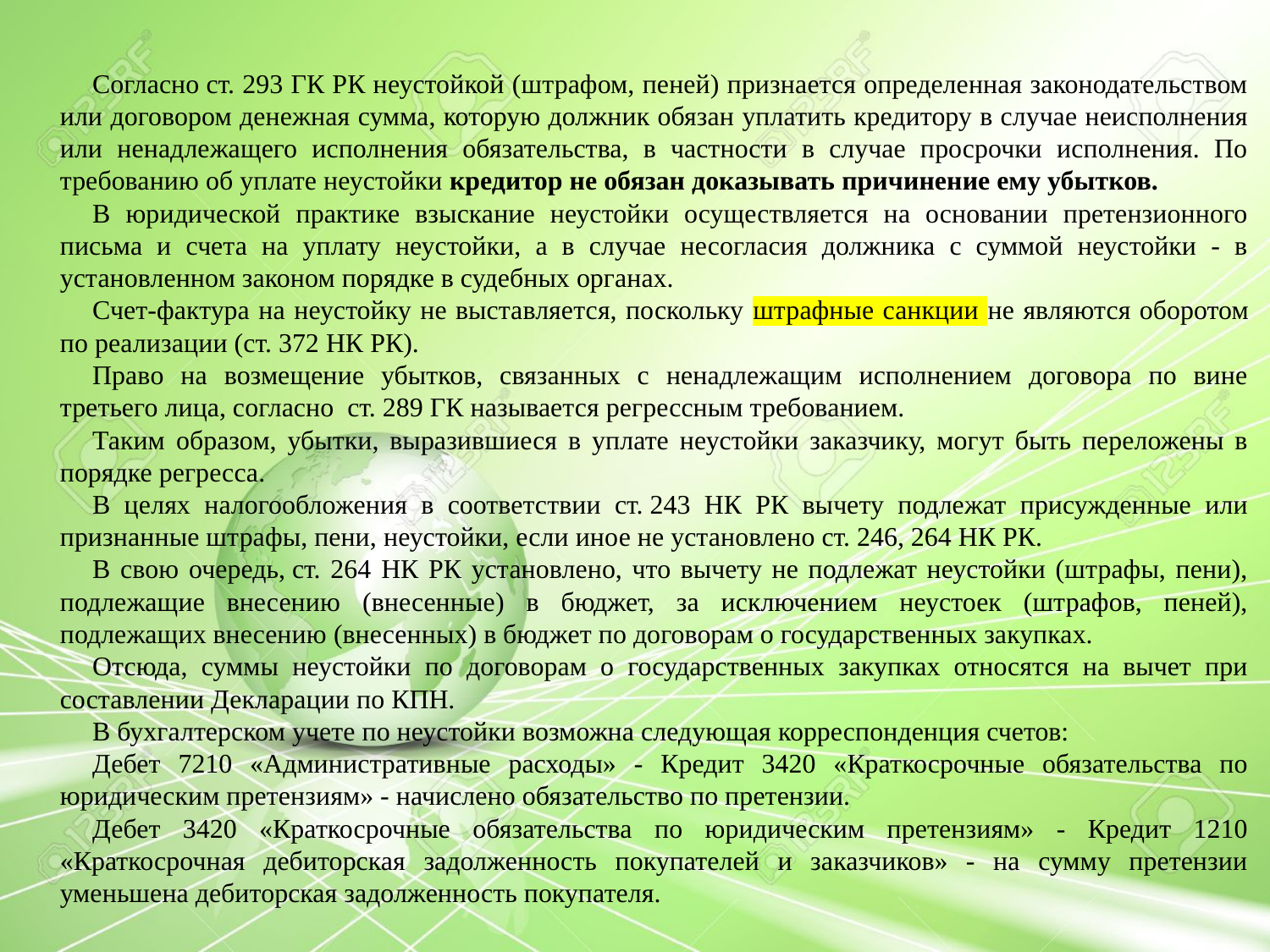

Согласно ст. 293 ГК РК неустойкой (штрафом, пеней) признается определенная законодательством или договором денежная сумма, которую должник обязан уплатить кредитору в случае неисполнения или ненадлежащего исполнения обязательства, в частности в случае просрочки исполнения. По требованию об уплате неустойки кредитор не обязан доказывать причинение ему убытков.
В юридической практике взыскание неустойки осуществляется на основании претензионного письма и счета на уплату неустойки, а в случае несогласия должника с суммой неустойки - в установленном законом порядке в судебных органах.
Счет-фактура на неустойку не выставляется, поскольку штрафные санкции не являются оборотом по реализации (ст. 372 НК РК).
Право на возмещение убытков, связанных с ненадлежащим исполнением договора по вине третьего лица, согласно  ст. 289 ГК называется регрессным требованием.
Таким образом, убытки, выразившиеся в уплате неустойки заказчику, могут быть переложены в порядке регресса.
В целях налогообложения в соответствии ст. 243 НК РК вычету подлежат присужденные или признанные штрафы, пени, неустойки, если иное не установлено ст. 246, 264 НК РК.
В свою очередь, ст. 264 НК РК установлено, что вычету не подлежат неустойки (штрафы, пени), подлежащие внесению (внесенные) в бюджет, за исключением неустоек (штрафов, пеней), подлежащих внесению (внесенных) в бюджет по договорам о государственных закупках.
Отсюда, суммы неустойки по договорам о государственных закупках относятся на вычет при составлении Декларации по КПН.
В бухгалтерском учете по неустойки возможна следующая корреспонденция счетов:
Дебет 7210 «Административные расходы» - Кредит 3420 «Краткосрочные обязательства по юридическим претензиям» - начислено обязательство по претензии.
Дебет 3420 «Краткосрочные обязательства по юридическим претензиям» - Кредит 1210 «Краткосрочная дебиторская задолженность покупателей и заказчиков» - на сумму претензии уменьшена дебиторская задолженность покупателя.